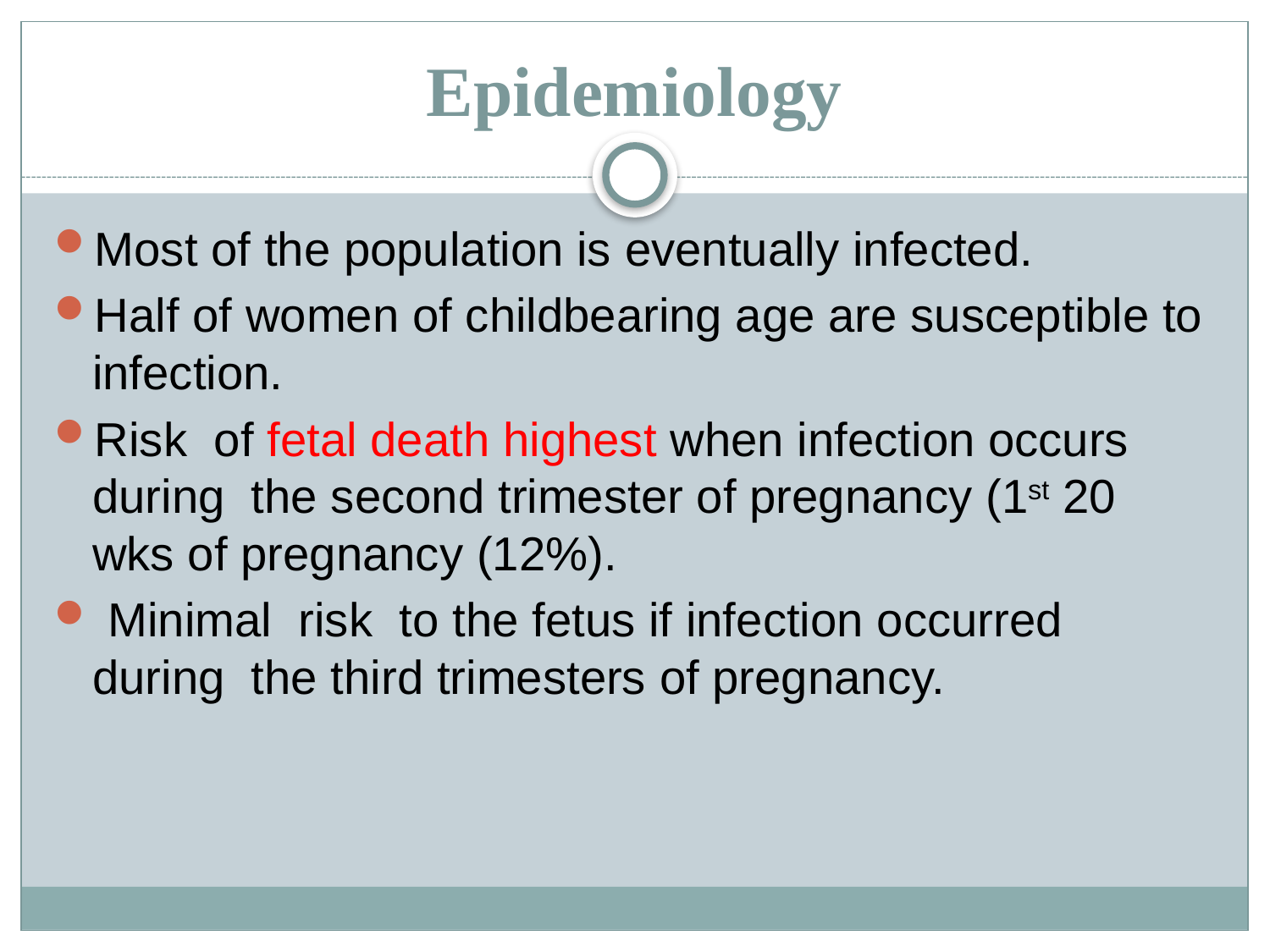

# Epidemiology
Most of the population is eventually infected.
Half of women of childbearing age are susceptible to infection.
Risk  of fetal death highest when infection occurs during  the second trimester of pregnancy (1st 20 wks of pregnancy (12%).
 Minimal  risk  to the fetus if infection occurred  during  the third trimesters of pregnancy.